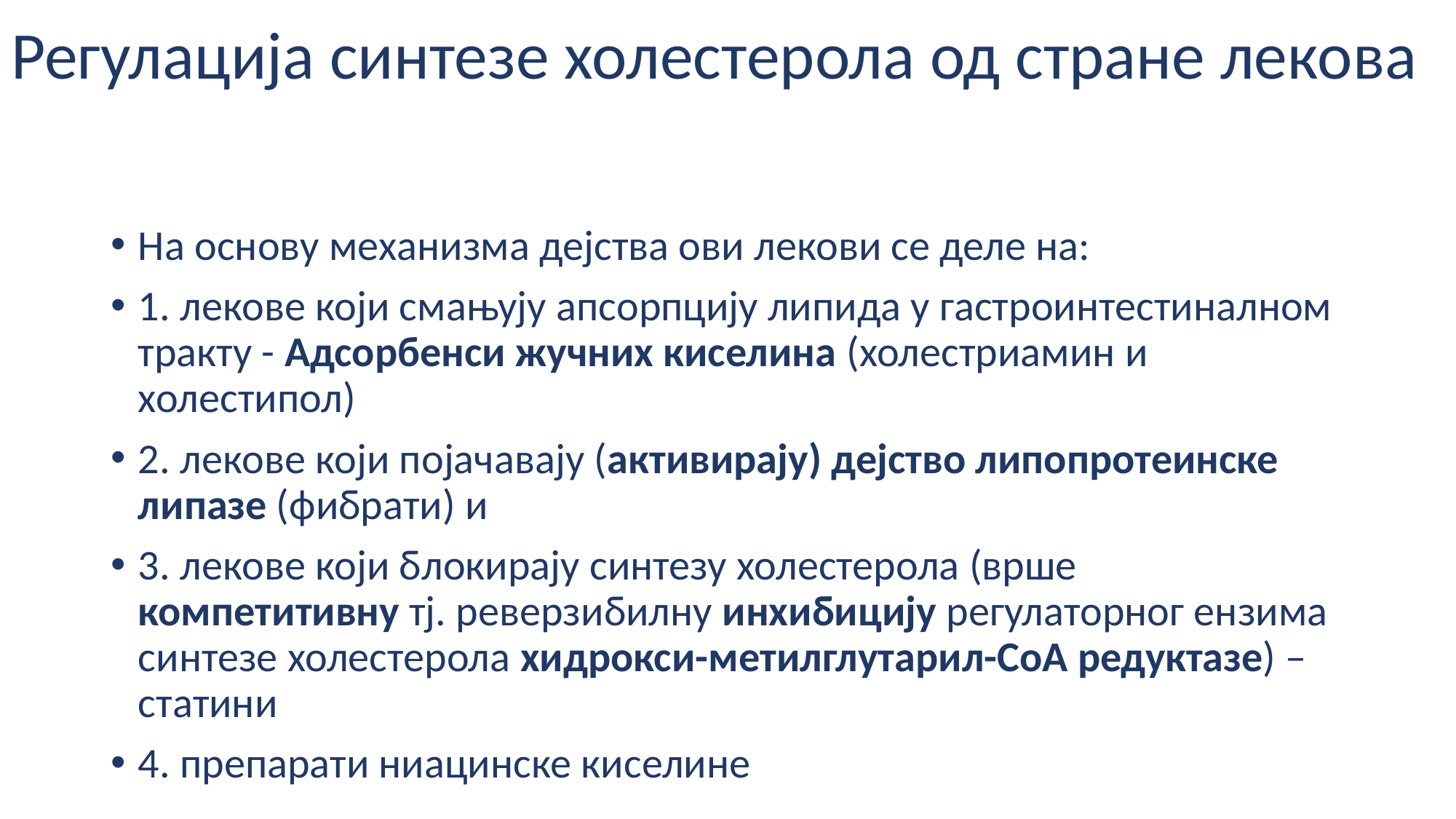

# Регулација синтезе холестерола од стране лекова
На основу механизма дејства ови лекови се деле на:
1. лекове који смањују апсорпцију липида у гастроинтестиналном тракту - Адсорбенси жучних киселина (холестриамин и холестипол)
2. лекове који појачавају (активирају) дејство липопротеинске липазе (фибрати) и
3. лекове који блокирају синтезу холестерола (врше компетитивну тј. реверзибилну инхибицију регулаторног ензима синтезе холестерола хидрокси-метилглутарил-CoA редуктазе) – статини
4. препарати ниацинске киселине